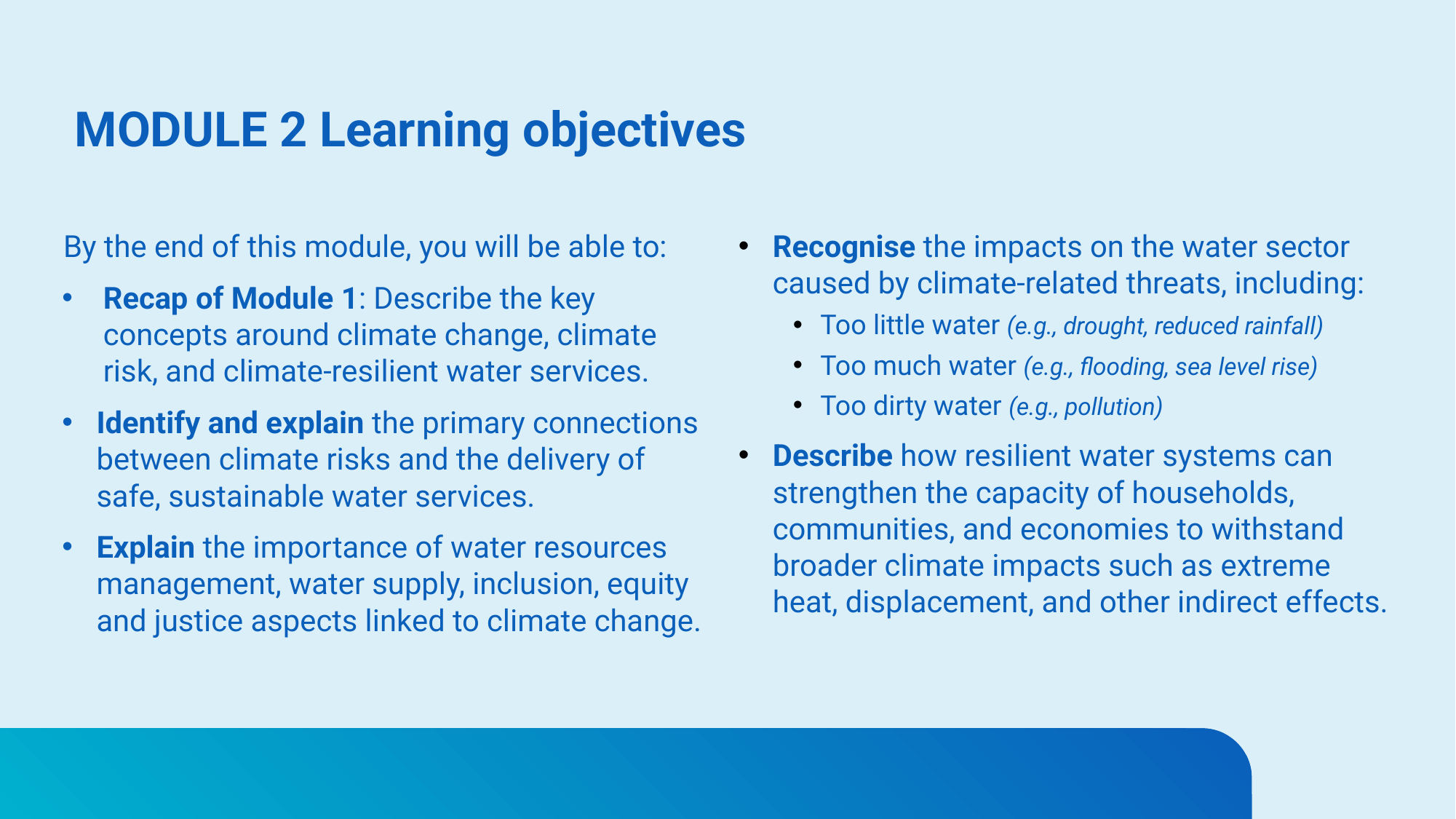

# MODULE 2 Learning objectives
By the end of this module, you will be able to:
Recap of Module 1: Describe the key concepts around climate change, climate risk, and climate-resilient water services.
Identify and explain the primary connections between climate risks and the delivery of safe, sustainable water services.
Explain the importance of water resources management, water supply, inclusion, equity and justice aspects linked to climate change.

Recognise the impacts on the water sector caused by climate-related threats, including:
Too little water (e.g., drought, reduced rainfall)
Too much water (e.g., flooding, sea level rise)
Too dirty water (e.g., pollution)
Describe how resilient water systems can strengthen the capacity of households, communities, and economies to withstand broader climate impacts such as extreme heat, displacement, and other indirect effects.